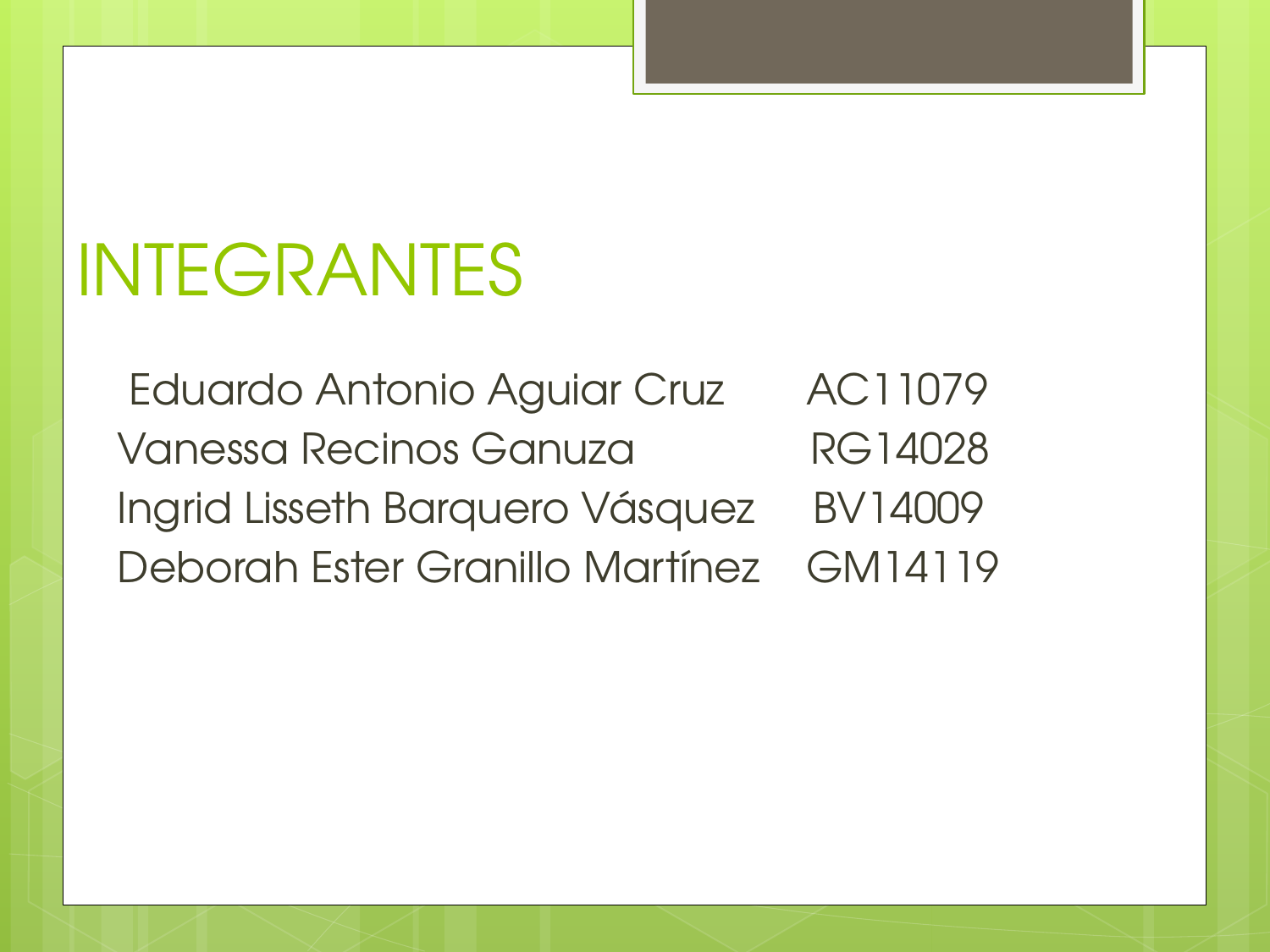

# INTEGRANTES
 Eduardo Antonio Aguiar Cruz       AC11079
Vanessa Recinos Ganuza               RG14028
Ingrid Lisseth Barquero Vásquez     BV14009
Deborah Ester Granillo Martínez    GM14119